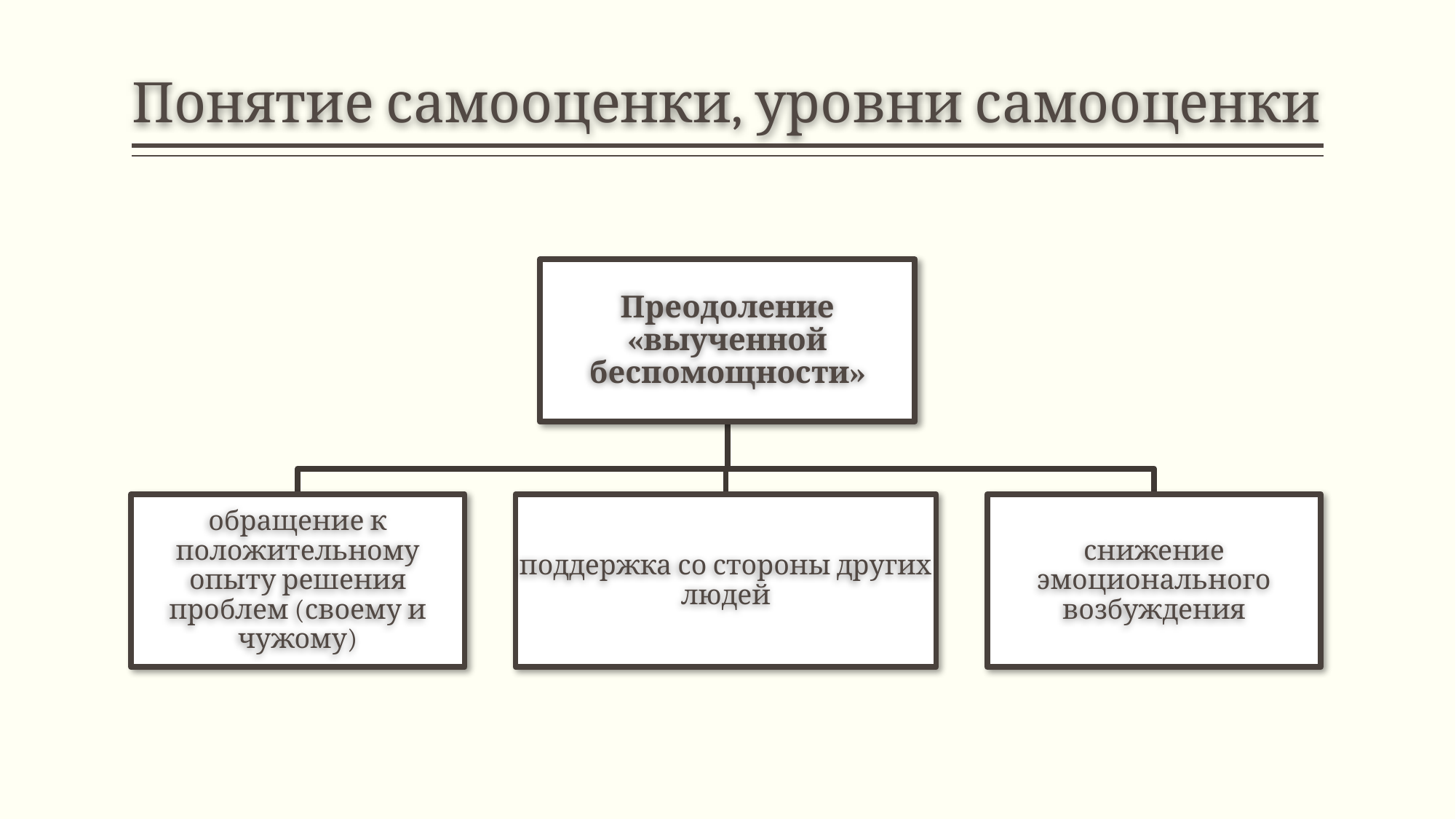

# Понятие самооценки, уровни самооценки

Преодоление «выученной беспомощности»

обращение к положительному опыту решения проблем (своему и чужому)

поддержка со стороны других людей

снижение эмоционального возбуждения